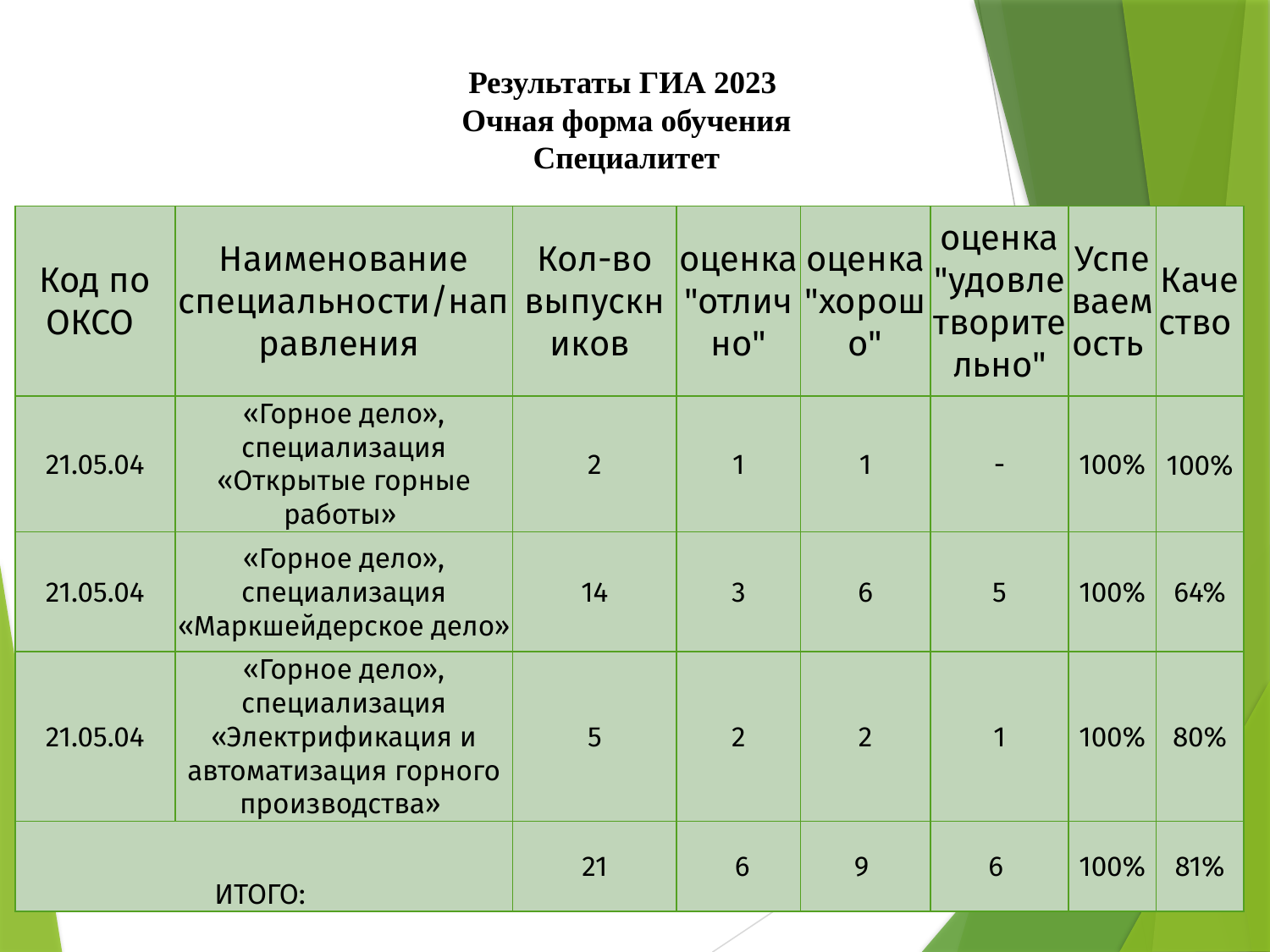

# Результаты ГИА 2023 Очная форма обучения Специалитет
| Код по ОКСО | Наименование специальности/направления | Кол-во выпускников | оценка "отлично" | оценка "хорошо" | оценка "удовлетворительно" | Успеваемость | Качество |
| --- | --- | --- | --- | --- | --- | --- | --- |
| 21.05.04 | «Горное дело», специализация «Открытые горные работы» | 2 | 1 | 1 | - | 100% | 100% |
| 21.05.04 | «Горное дело», специализация «Маркшейдерское дело» | 14 | 3 | 6 | 5 | 100% | 64% |
| 21.05.04 | «Горное дело», специализация «Электрификация и автоматизация горного производства» | 5 | 2 | 2 | 1 | 100% | 80% |
| ИТОГО: |  | 21 | 6 | 9 | 6 | 100% | 81% |